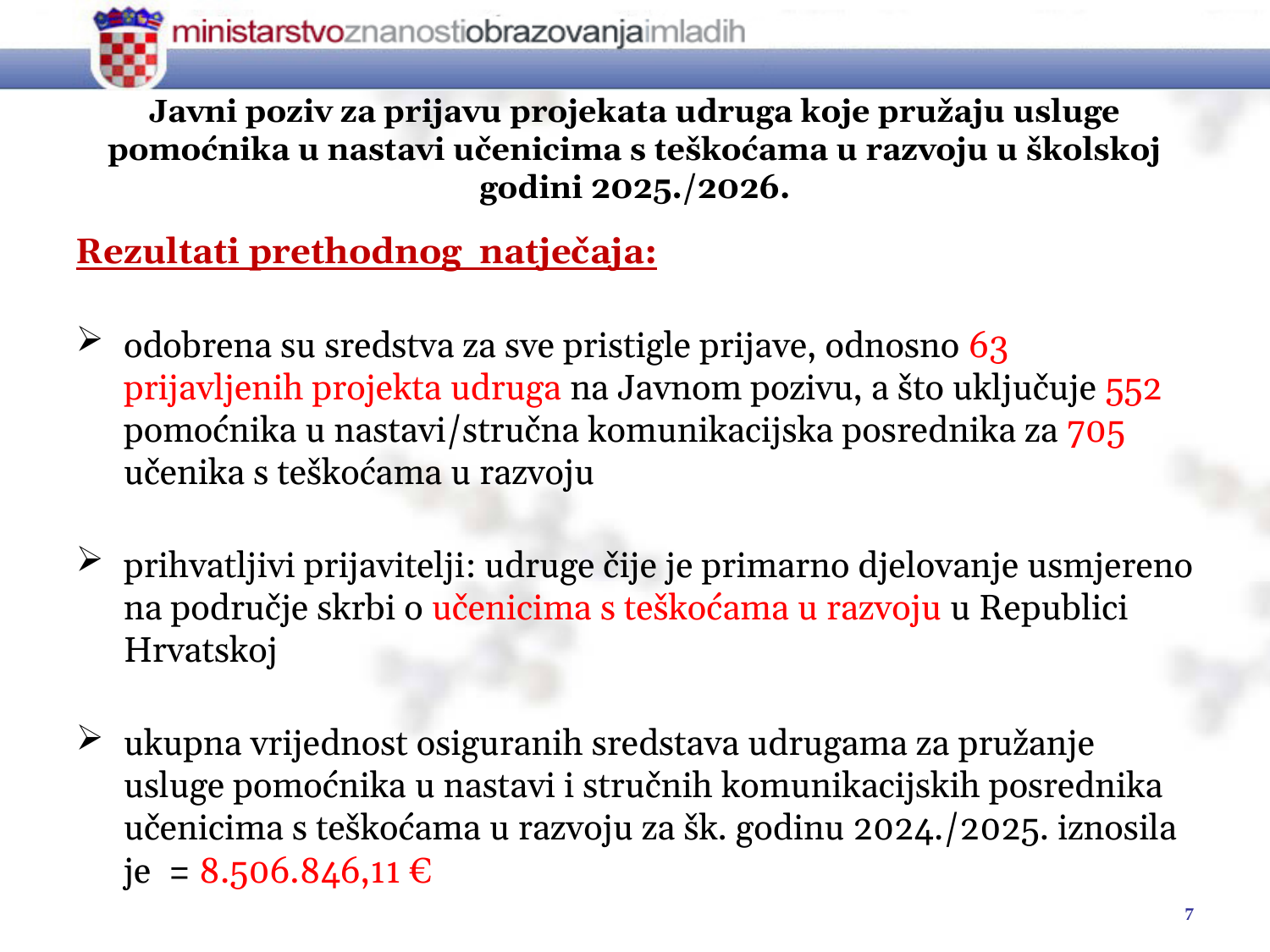

# Javni poziv za prijavu projekata udruga koje pružaju usluge pomoćnika u nastavi učenicima s teškoćama u razvoju u školskoj godini 2025./2026.
Rezultati prethodnog  natječaja:

odobrena su sredstva za sve pristigle prijave, odnosno 63 prijavljenih projekta udruga na Javnom pozivu, a što uključuje 552 pomoćnika u nastavi/stručna komunikacijska posrednika za 705 učenika s teškoćama u razvoju

prihvatljivi prijavitelji: udruge čije je primarno djelovanje usmjereno na područje skrbi o učenicima s teškoćama u razvoju u Republici Hrvatskoj

ukupna vrijednost osiguranih sredstava udrugama za pružanje usluge pomoćnika u nastavi i stručnih komunikacijskih posrednika učenicima s teškoćama u razvoju za šk. godinu 2024./2025. iznosila je  = 8.506.846,11 €

7